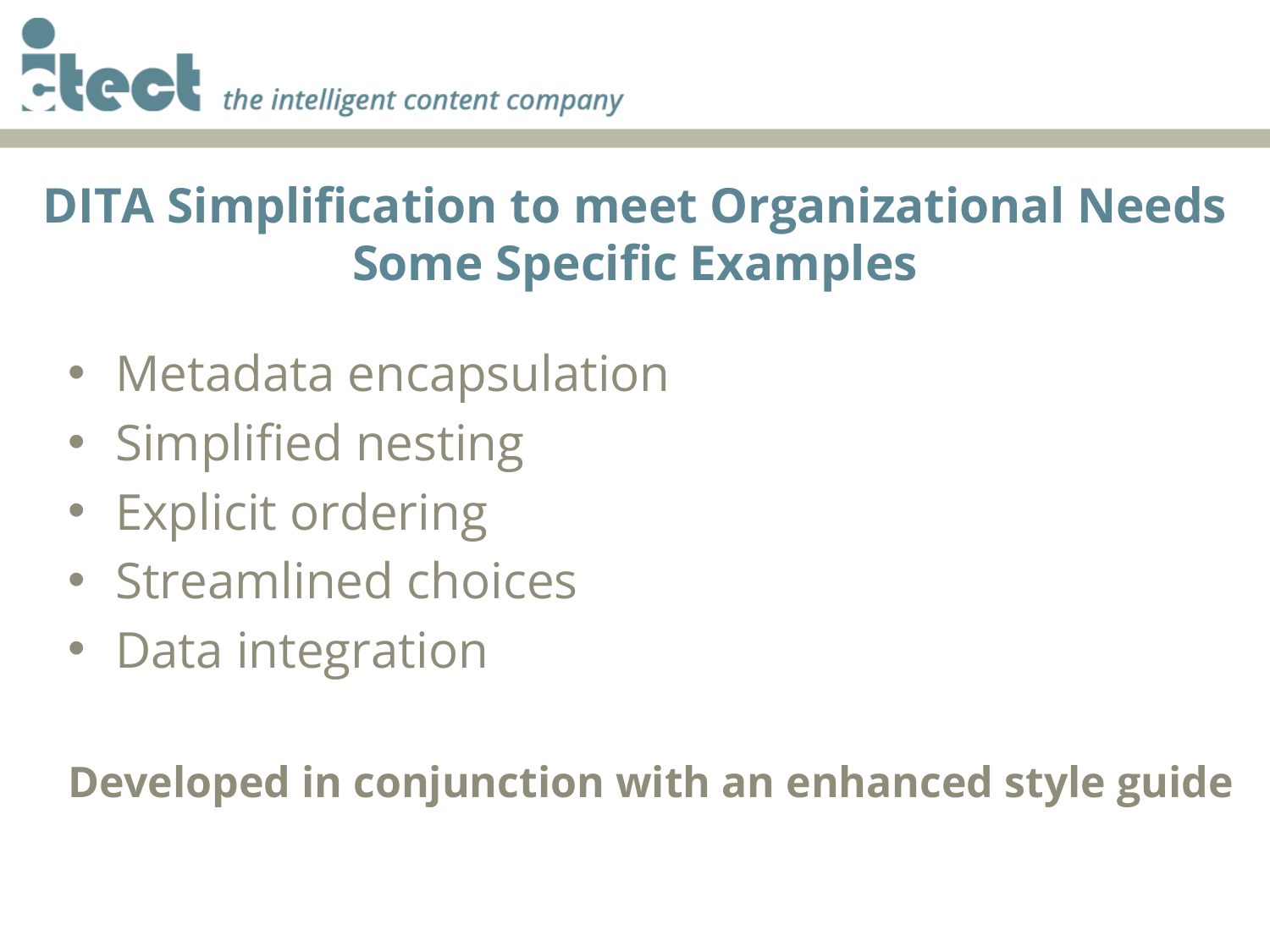

# DITA Simplification to meet Organizational Needs Some Specific Examples
Metadata encapsulation
Simplified nesting
Explicit ordering
Streamlined choices
Data integration

Developed in conjunction with an enhanced style guide